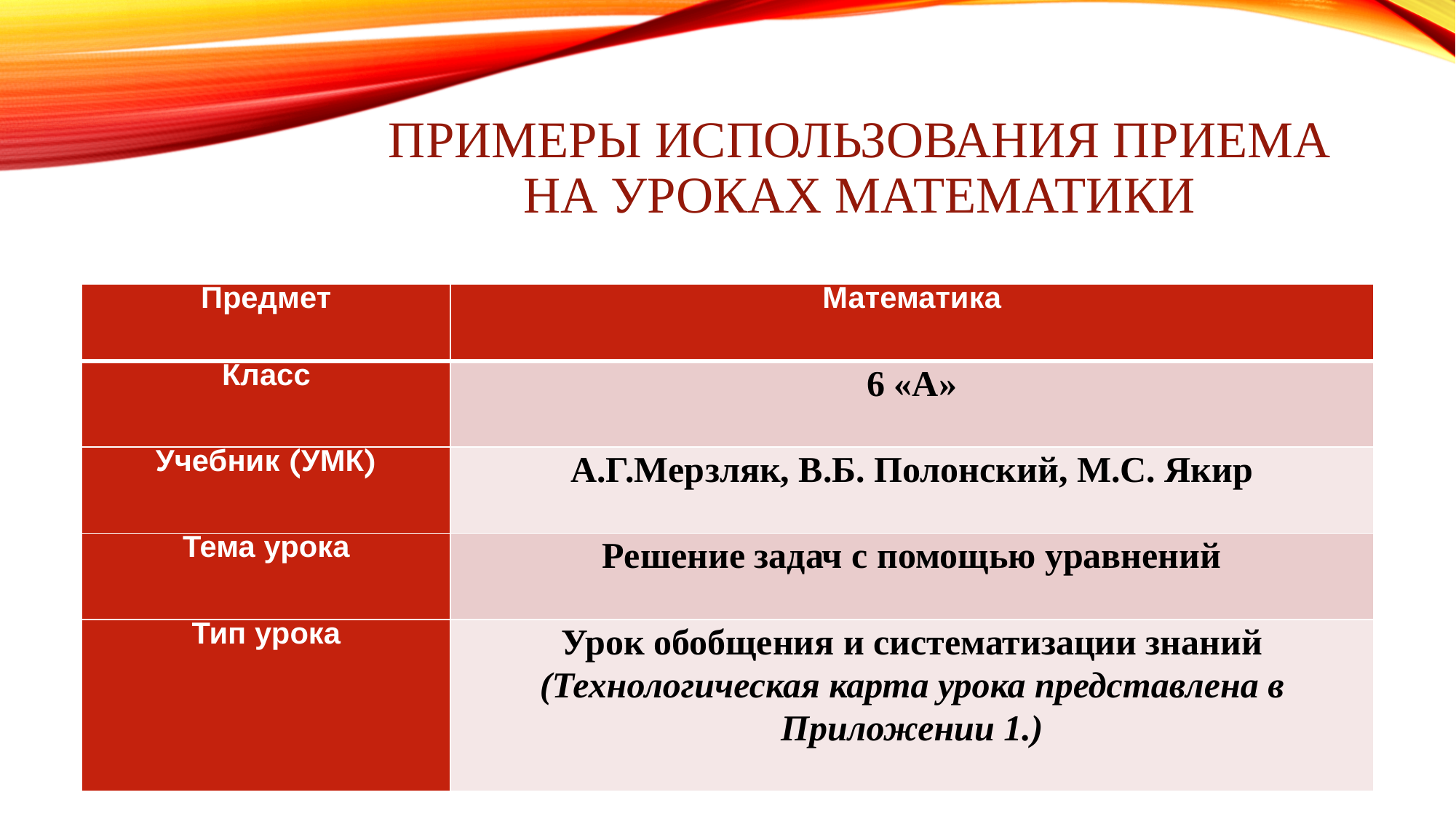

# Примеры использования приема на уроках математики
| Предмет | Математика |
| --- | --- |
| Класс | 6 «А» |
| Учебник (УМК) | А.Г.Мерзляк, В.Б. Полонский, М.С. Якир |
| Тема урока | Решение задач с помощью уравнений |
| Тип урока | Урок обобщения и систематизации знаний (Технологическая карта урока представлена в Приложении 1.) |